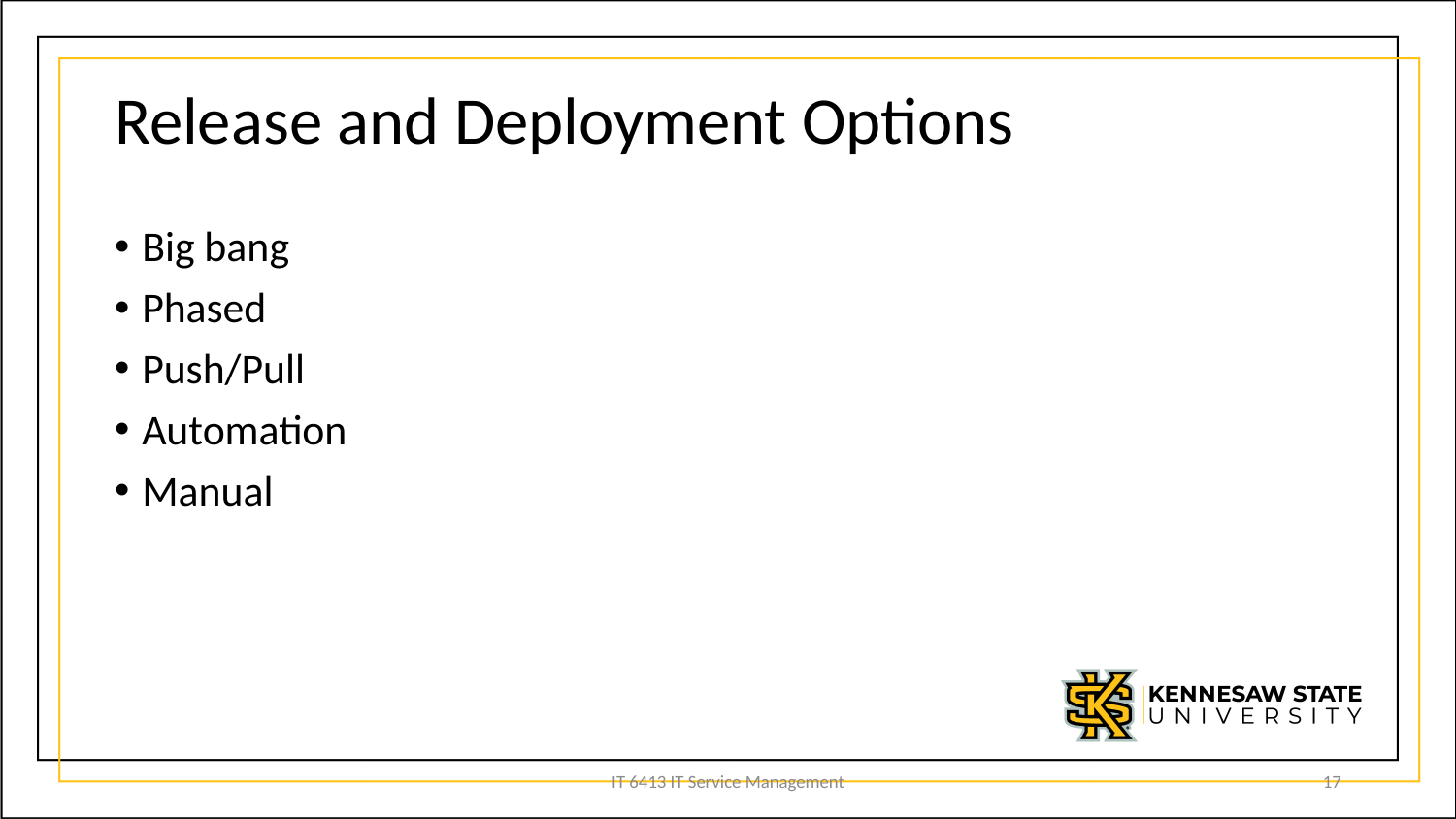

# Release and Deployment Options
Big bang
Phased
Push/Pull
Automation
Manual
IT 6413 IT Service Management
17